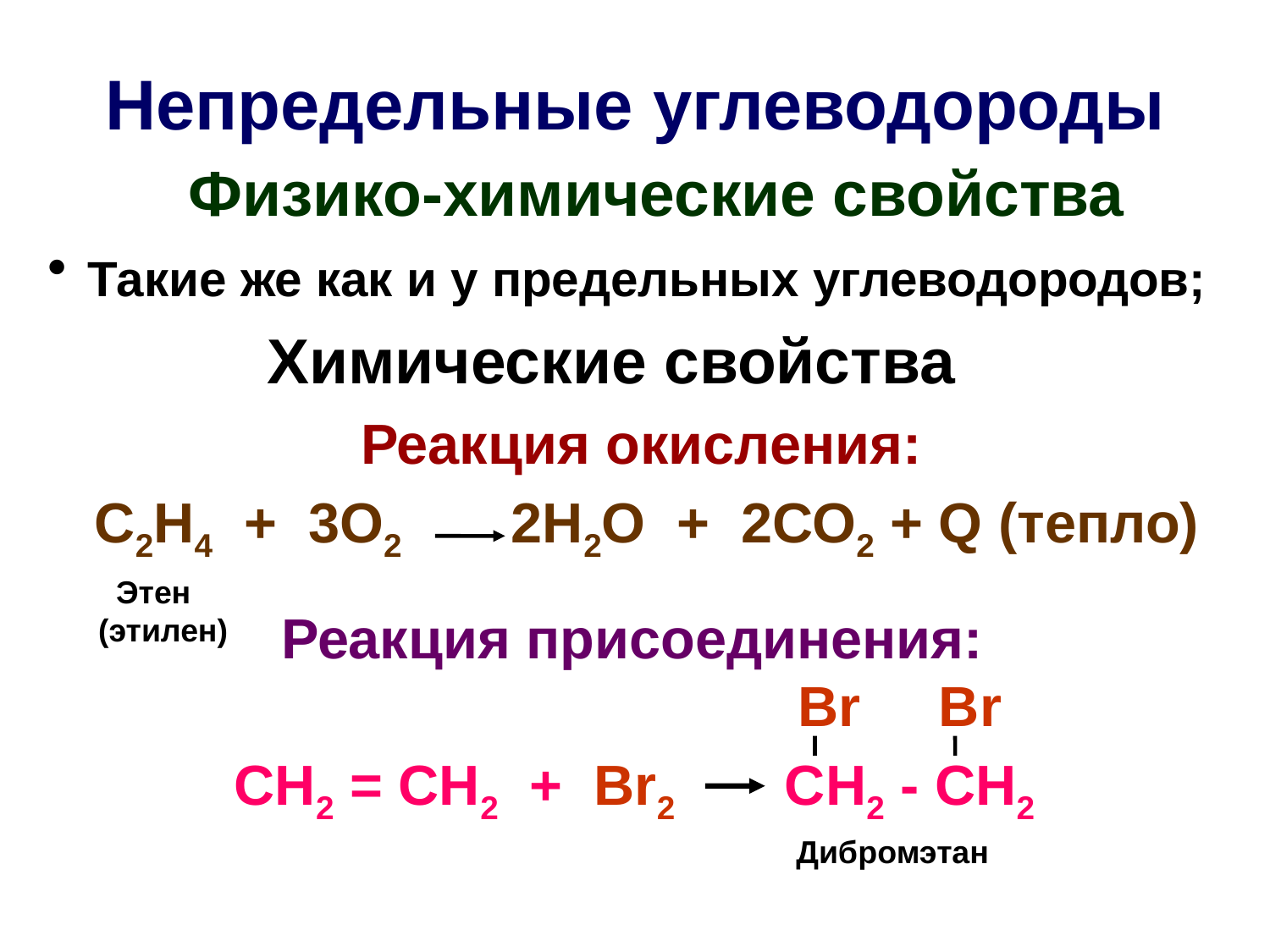

# Непредельные углеводороды
         Физико-химические свойства
 Такие же как и у предельных углеводородов;
              Химические свойства
                    Реакция окисления:
   С2Н4  +  3О2       2Н2О  +  2СО2 + Q (тепло)

  Этен
(этилен)
      Реакция присоединения:
                                       Br     Br
   СH2 = СH2  +  Br2       СH2 - СH2

  Дибромэтан